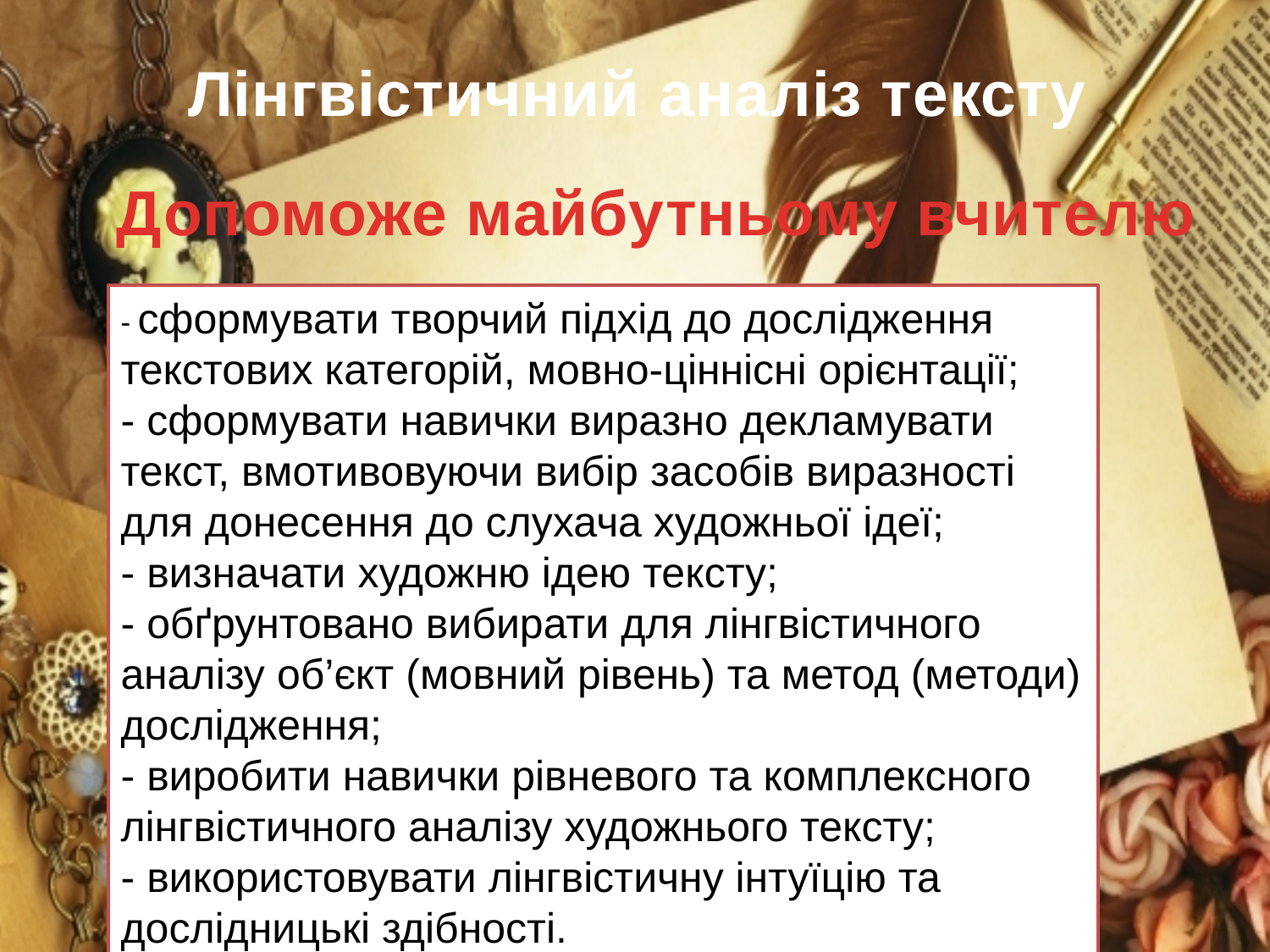

Лінгвістичний аналіз тексту
Допоможе майбутньому вчителю
- сформувати творчий підхід до дослідження текстових категорій, мовно-ціннісні орієнтації;
- сформувати навички виразно декламувати текст, вмотивовуючи вибір засобів виразності для донесення до слухача художньої ідеї;
- визначати художню ідею тексту;
- обґрунтовано вибирати для лінгвістичного аналізу об’єкт (мовний рівень) та метод (методи) дослідження;
- виробити навички рівневого та комплексного лінгвістичного аналізу художнього тексту;
- використовувати лінгвістичну інтуїцію та дослідницькі здібності.